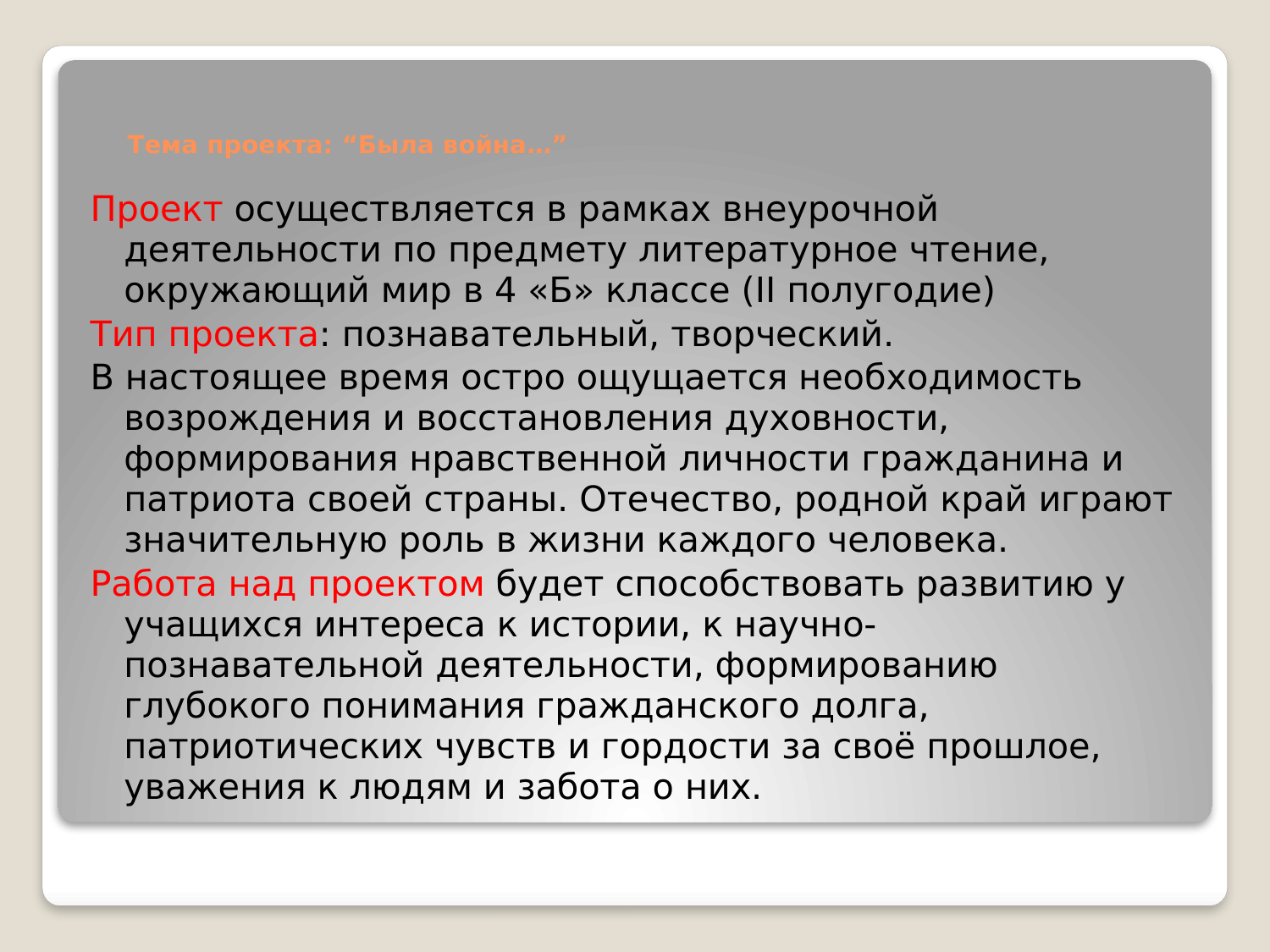

# Тема проекта: “Была война…”
Проект осуществляется в рамках внеурочной деятельности по предмету литературное чтение, окружающий мир в 4 «Б» классе (II полугодие)
Тип проекта: познавательный, творческий.
В настоящее время остро ощущается необходимость возрождения и восстановления духовности, формирования нравственной личности гражданина и патриота своей страны. Отечество, родной край играют значительную роль в жизни каждого человека.
Работа над проектом будет способствовать развитию у учащихся интереса к истории, к научно- познавательной деятельности, формированию глубокого понимания гражданского долга, патриотических чувств и гордости за своё прошлое, уважения к людям и забота о них.